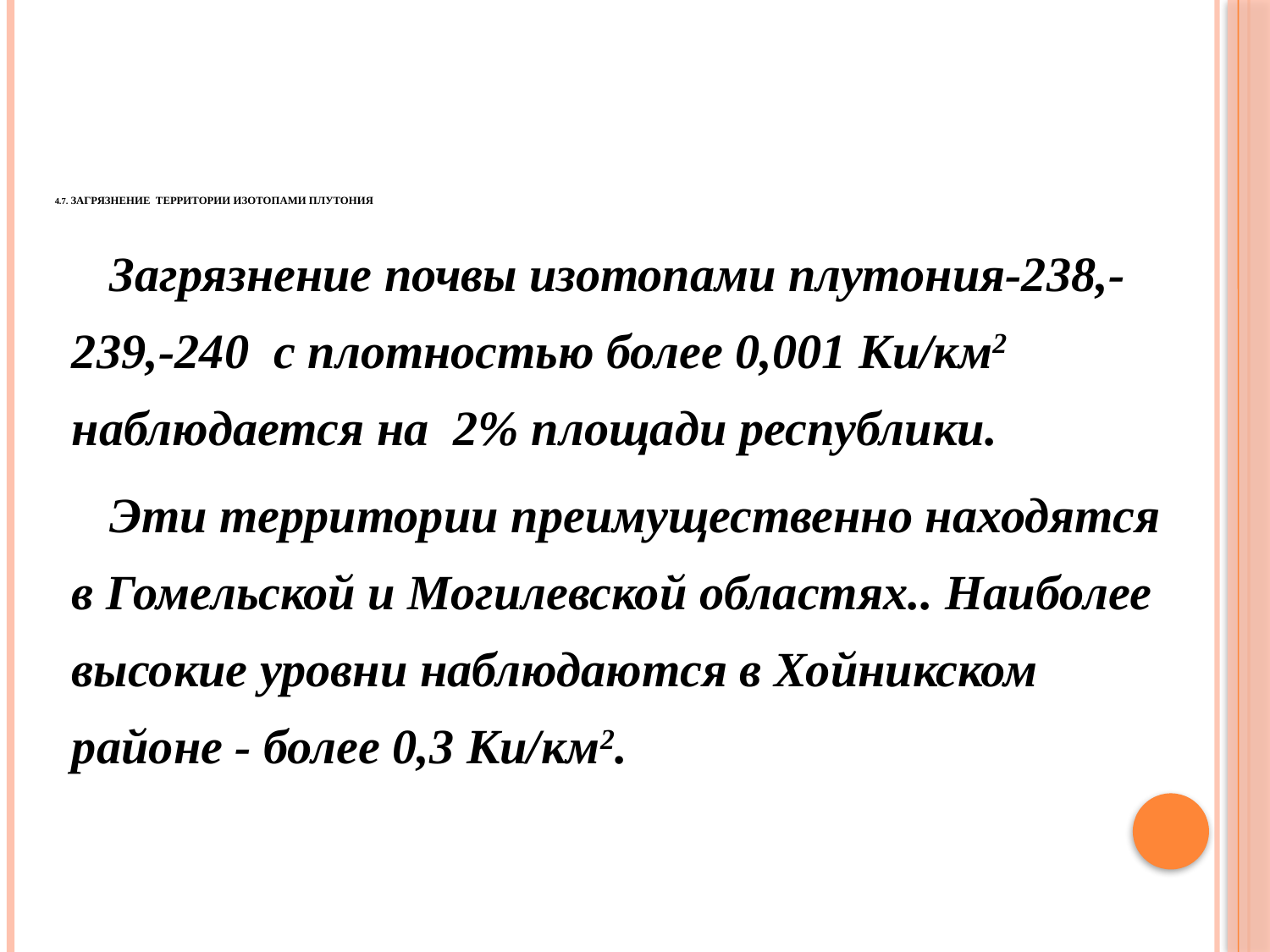

4.7. Загрязнение  территории изотопами плутония
Загрязнение почвы изотопами плутония-238,-239,-240  с плотностью более 0,001 Ки/км2 наблюдается на  2% площади республики.
Эти территории преимущественно находятся в Гомельской и Могилевской областях.. Наиболее высокие уровни наблюдаются в Хойникском районе - более 0,3 Ки/км2.